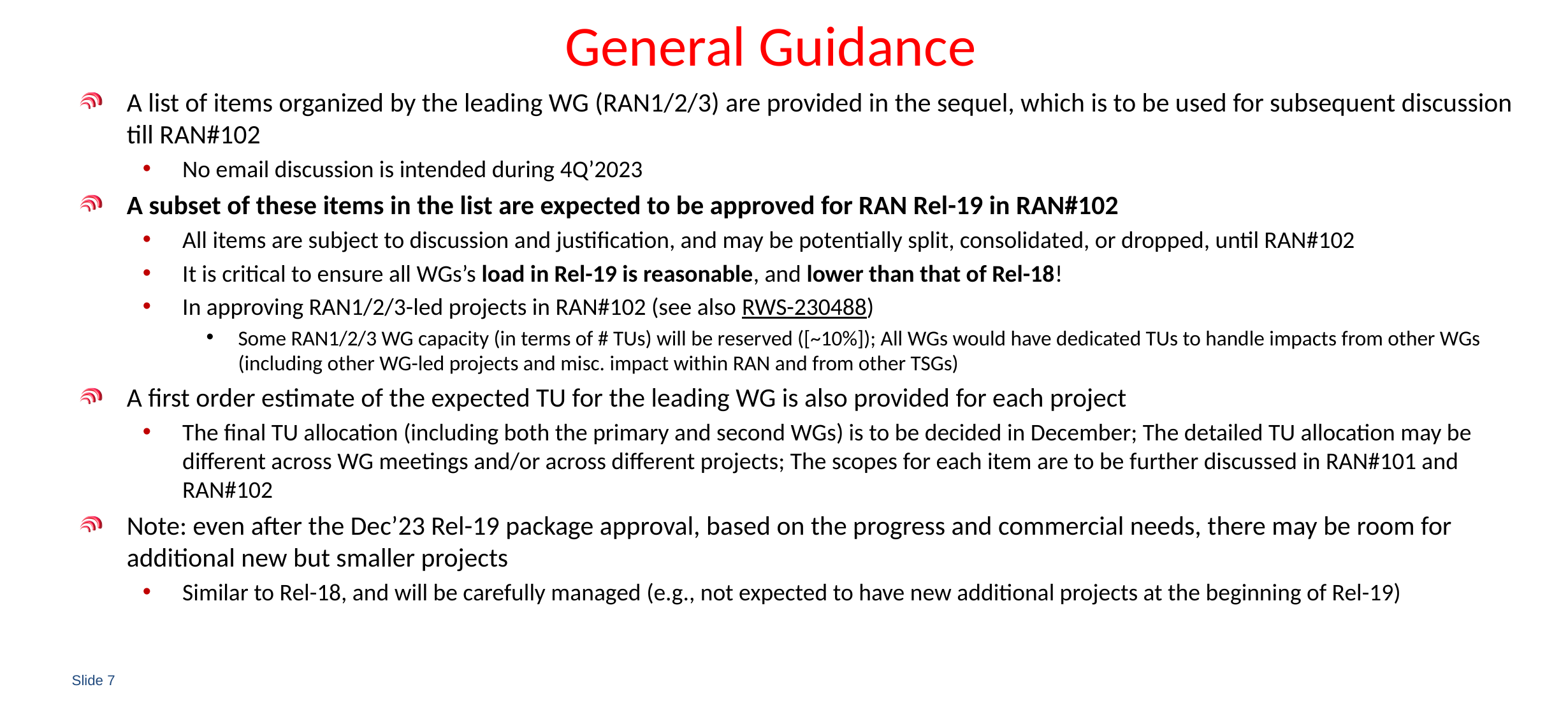

# General Guidance
A list of items organized by the leading WG (RAN1/2/3) are provided in the sequel, which is to be used for subsequent discussion till RAN#102
No email discussion is intended during 4Q’2023
A subset of these items in the list are expected to be approved for RAN Rel-19 in RAN#102
All items are subject to discussion and justification, and may be potentially split, consolidated, or dropped, until RAN#102
It is critical to ensure all WGs’s load in Rel-19 is reasonable, and lower than that of Rel-18!
In approving RAN1/2/3-led projects in RAN#102 (see also RWS-230488)
Some RAN1/2/3 WG capacity (in terms of # TUs) will be reserved ([~10%]); All WGs would have dedicated TUs to handle impacts from other WGs (including other WG-led projects and misc. impact within RAN and from other TSGs)
A first order estimate of the expected TU for the leading WG is also provided for each project
The final TU allocation (including both the primary and second WGs) is to be decided in December; The detailed TU allocation may be different across WG meetings and/or across different projects; The scopes for each item are to be further discussed in RAN#101 and RAN#102
Note: even after the Dec’23 Rel-19 package approval, based on the progress and commercial needs, there may be room for additional new but smaller projects
Similar to Rel-18, and will be carefully managed (e.g., not expected to have new additional projects at the beginning of Rel-19)